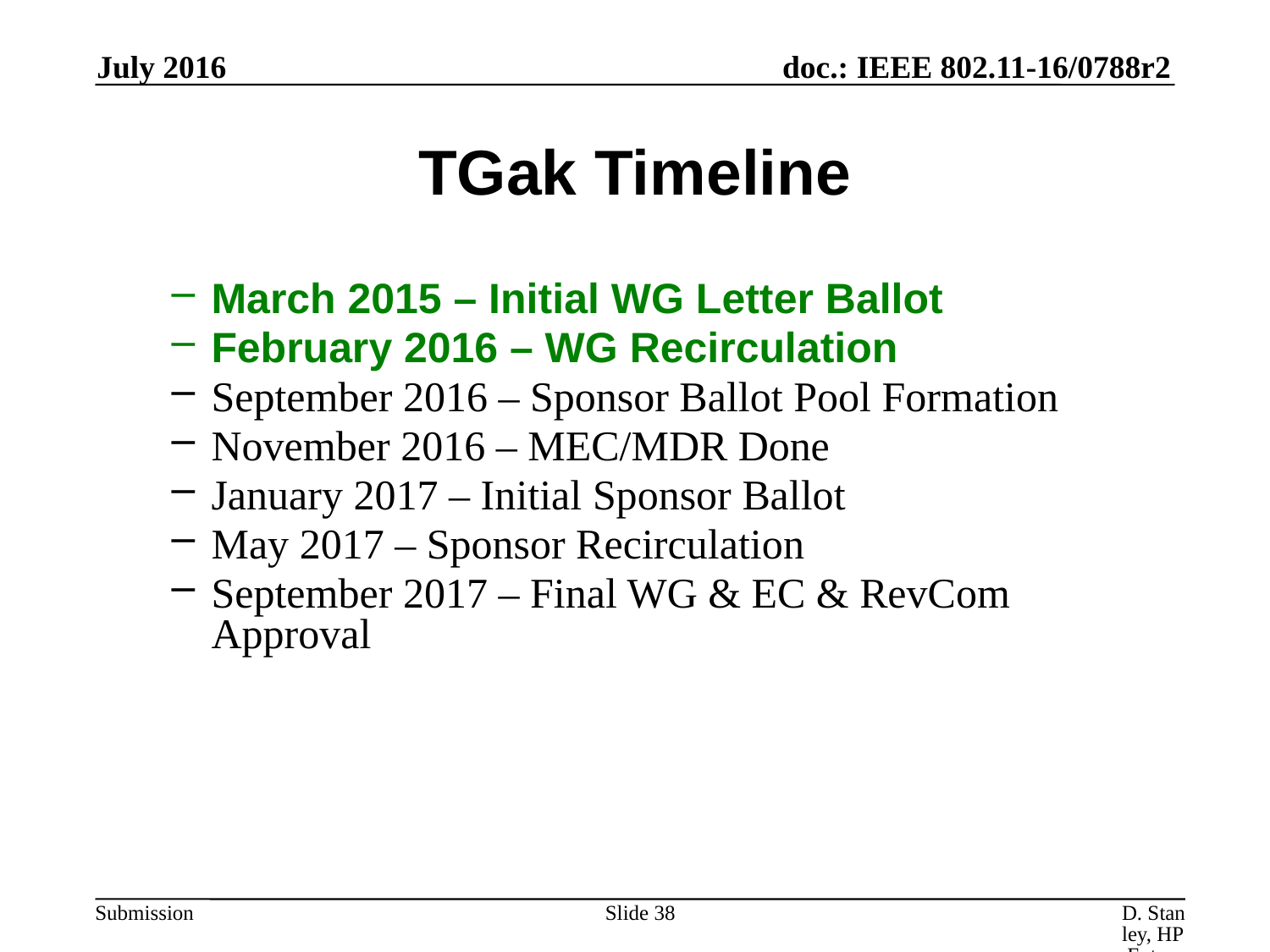

July 2016
# TGak Timeline
March 2015 – Initial WG Letter Ballot
February 2016 – WG Recirculation
September 2016 – Sponsor Ballot Pool Formation
November 2016 – MEC/MDR Done
January 2017 – Initial Sponsor Ballot
May 2017 – Sponsor Recirculation
September 2017 – Final WG & EC & RevCom Approval
Slide 38
D. Stanley, HP Enterprise